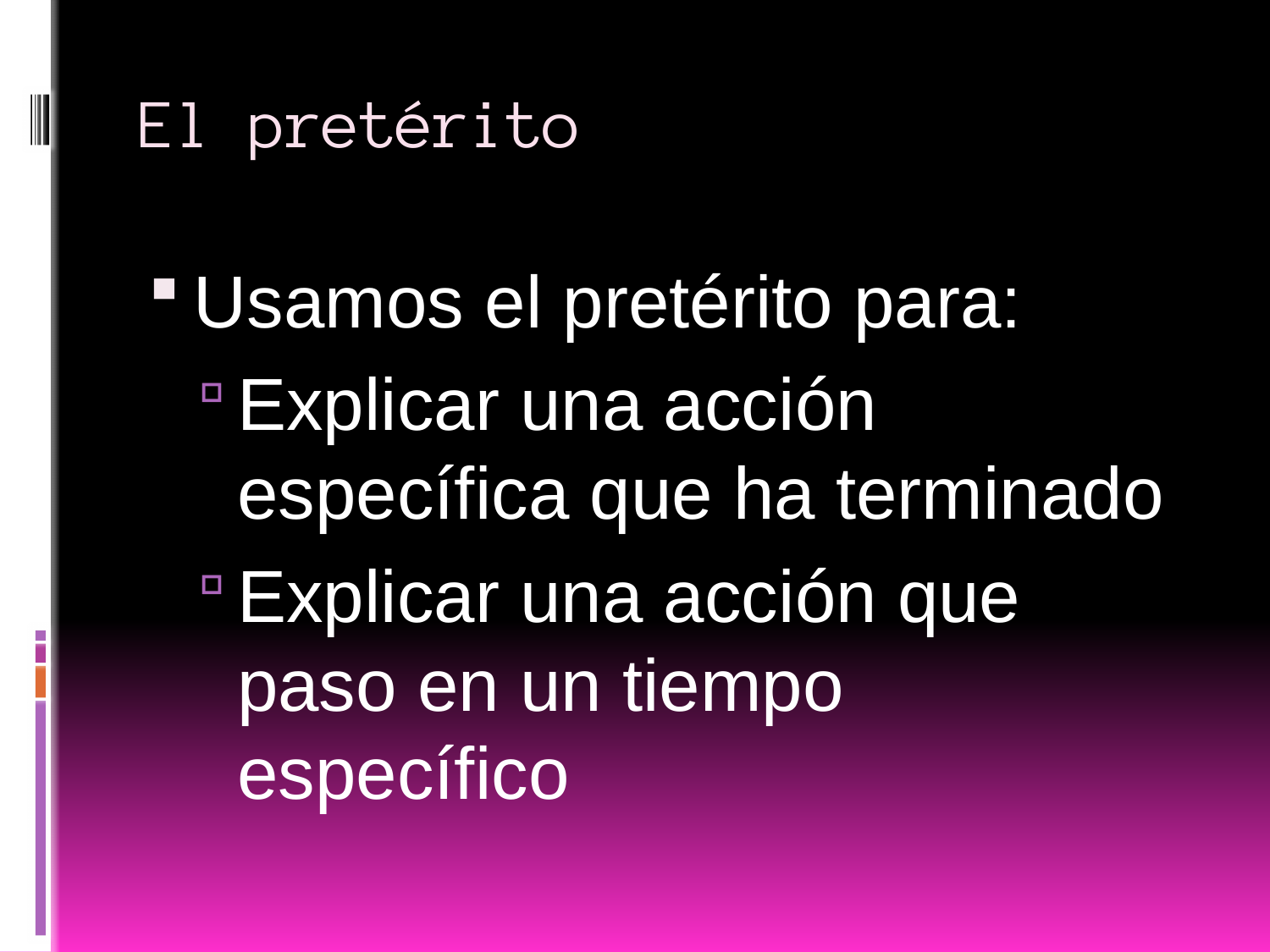

# El pretérito
Usamos el pretérito para:
Explicar una acción específica que ha terminado
Explicar una acción que paso en un tiempo específico